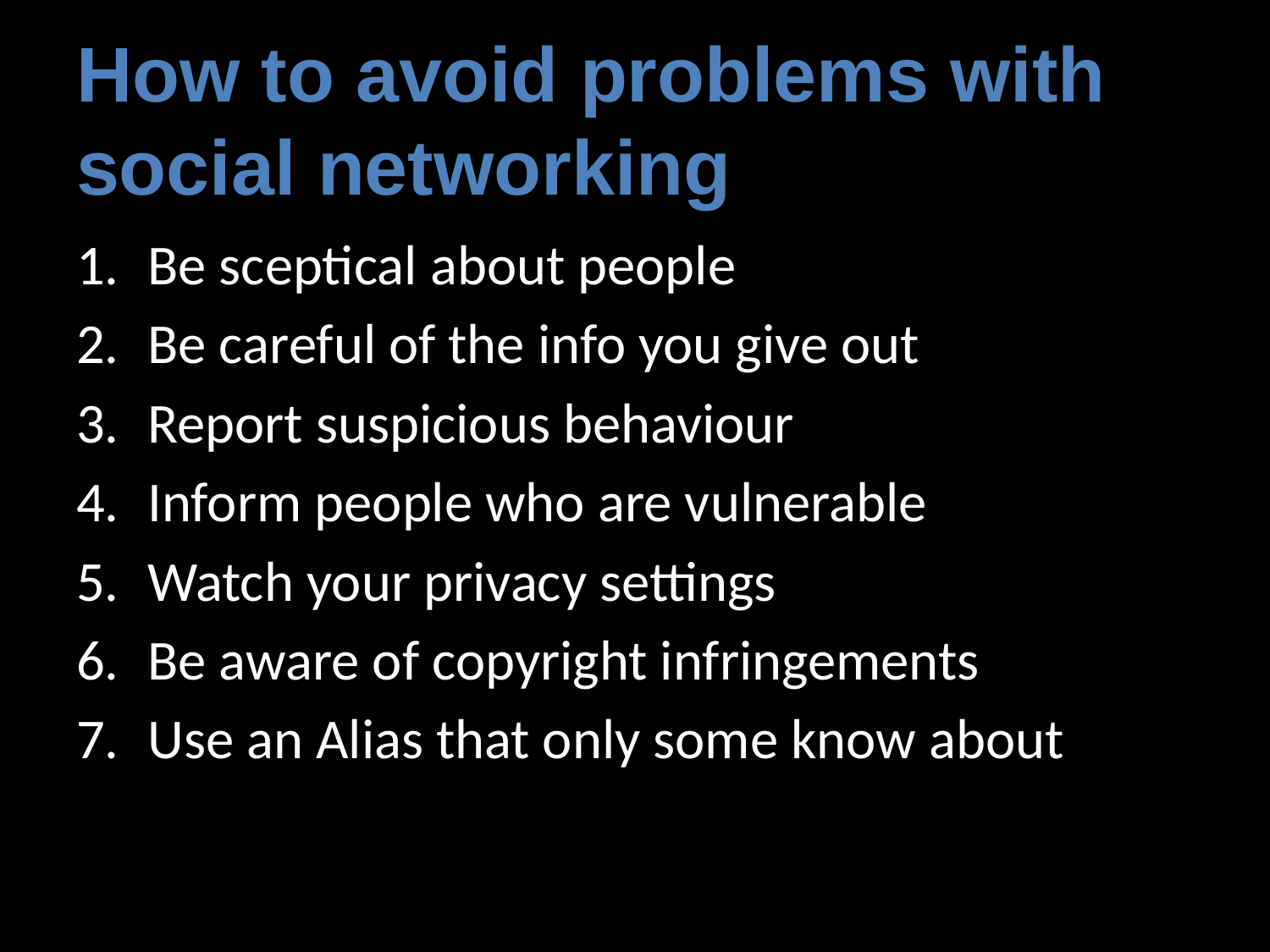

# How to avoid problems with social networking
Be sceptical about people
Be careful of the info you give out
Report suspicious behaviour
Inform people who are vulnerable
Watch your privacy settings
Be aware of copyright infringements
Use an Alias that only some know about